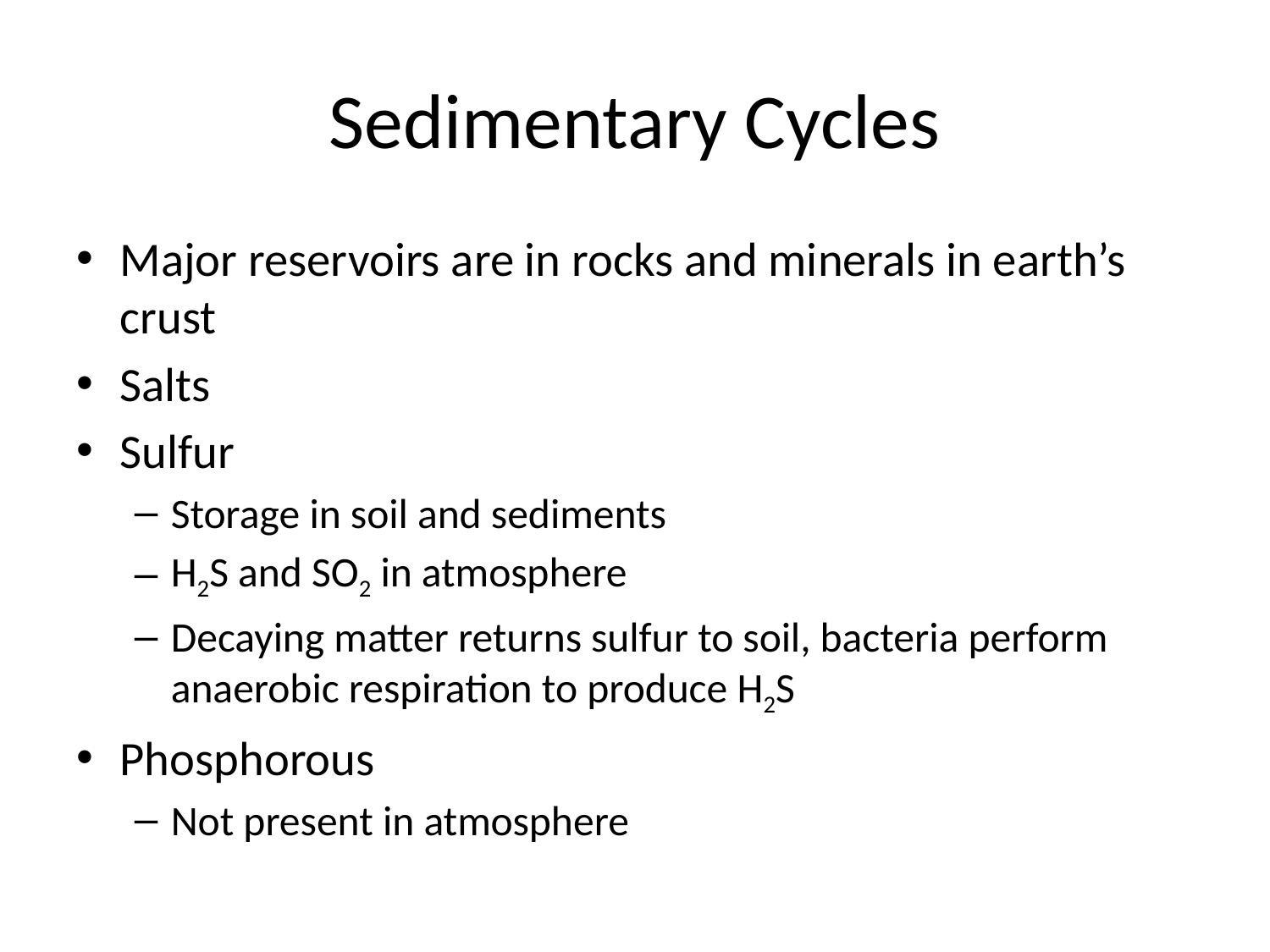

# Sedimentary Cycles
Major reservoirs are in rocks and minerals in earth’s crust
Salts
Sulfur
Storage in soil and sediments
H2S and SO2 in atmosphere
Decaying matter returns sulfur to soil, bacteria perform anaerobic respiration to produce H2S
Phosphorous
Not present in atmosphere